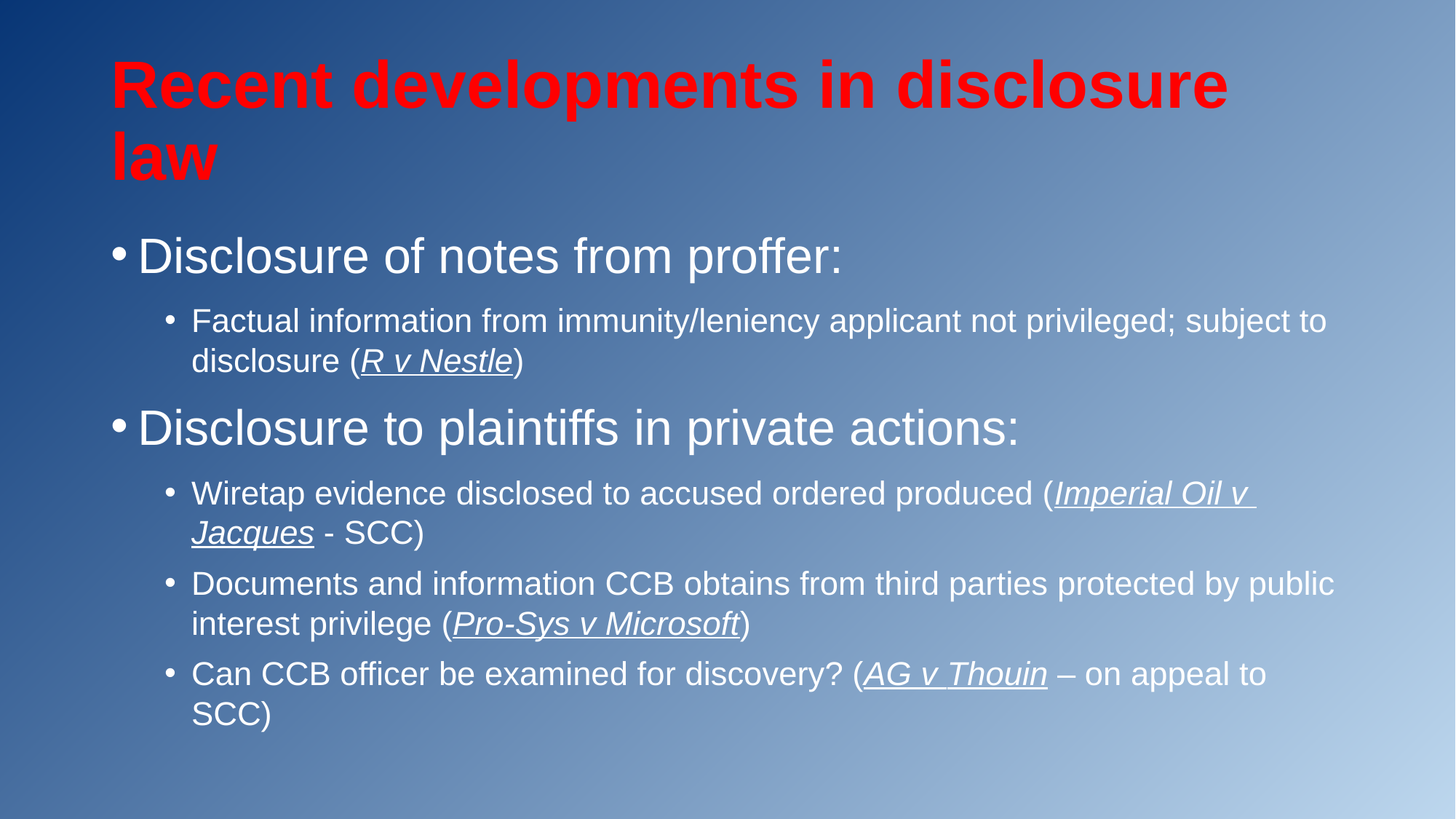

# Recent developments in disclosure law
Disclosure of notes from proffer:
Factual information from immunity/leniency applicant not privileged; subject to disclosure (R v Nestle)
Disclosure to plaintiffs in private actions:
Wiretap evidence disclosed to accused ordered produced (Imperial Oil v Jacques - SCC)
Documents and information CCB obtains from third parties protected by public interest privilege (Pro-Sys v Microsoft)
Can CCB officer be examined for discovery? (AG v Thouin – on appeal to SCC)